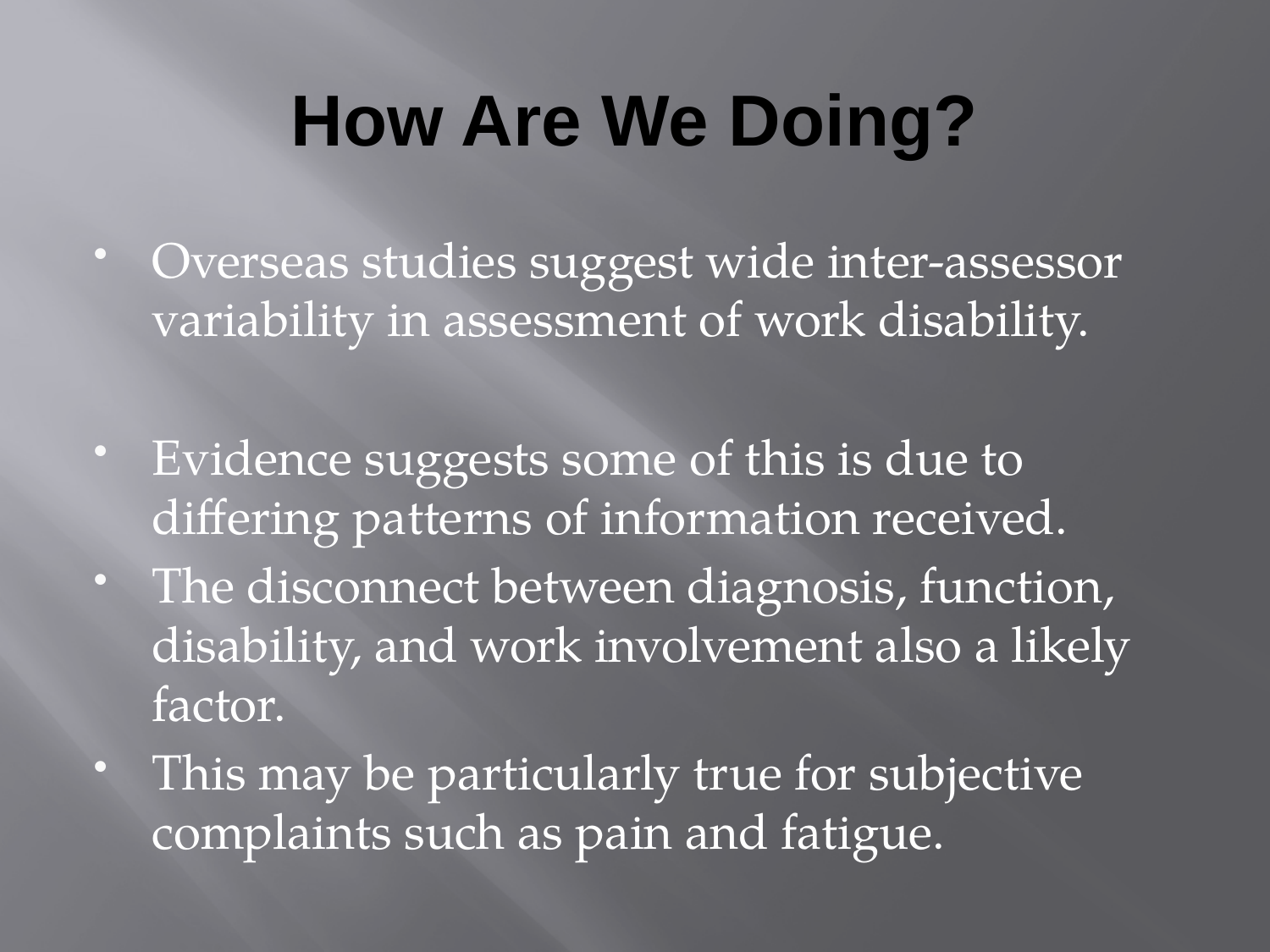

# How Are We Doing?
Overseas studies suggest wide inter-assessor variability in assessment of work disability.

Evidence suggests some of this is due to differing patterns of information received.
The disconnect between diagnosis, function, disability, and work involvement also a likely factor.
This may be particularly true for subjective complaints such as pain and fatigue.